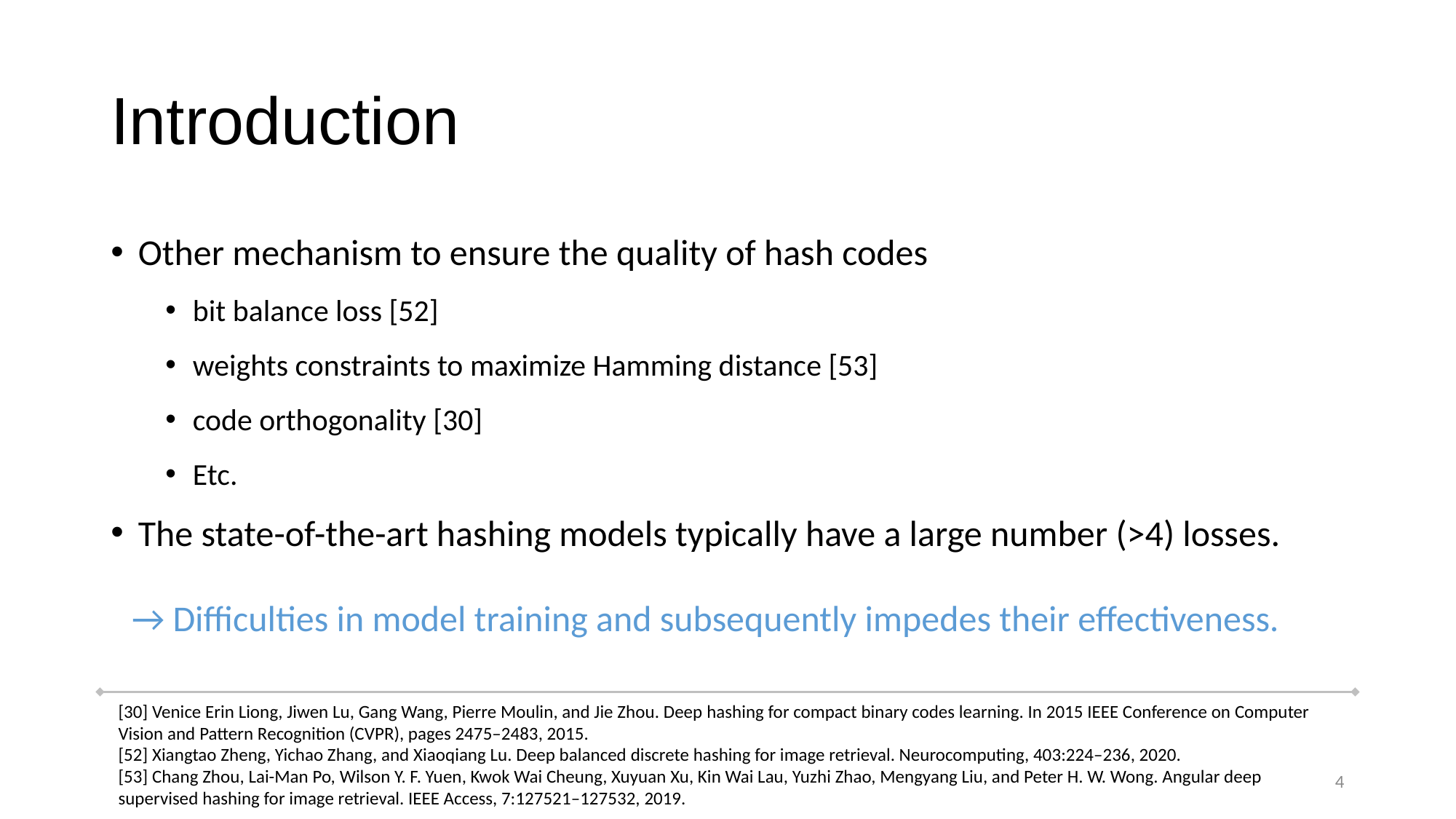

# Introduction
Other mechanism to ensure the quality of hash codes
bit balance loss [52]
weights constraints to maximize Hamming distance [53]
code orthogonality [30]
Etc.
The state-of-the-art hashing models typically have a large number (>4) losses.

→ Difficulties in model training and subsequently impedes their effectiveness.
[30] Venice Erin Liong, Jiwen Lu, Gang Wang, Pierre Moulin, and Jie Zhou. Deep hashing for compact binary codes learning. In 2015 IEEE Conference on Computer Vision and Pattern Recognition (CVPR), pages 2475–2483, 2015.
[52] Xiangtao Zheng, Yichao Zhang, and Xiaoqiang Lu. Deep balanced discrete hashing for image retrieval. Neurocomputing, 403:224–236, 2020.
[53] Chang Zhou, Lai-Man Po, Wilson Y. F. Yuen, Kwok Wai Cheung, Xuyuan Xu, Kin Wai Lau, Yuzhi Zhao, Mengyang Liu, and Peter H. W. Wong. Angular deep supervised hashing for image retrieval. IEEE Access, 7:127521–127532, 2019.
4